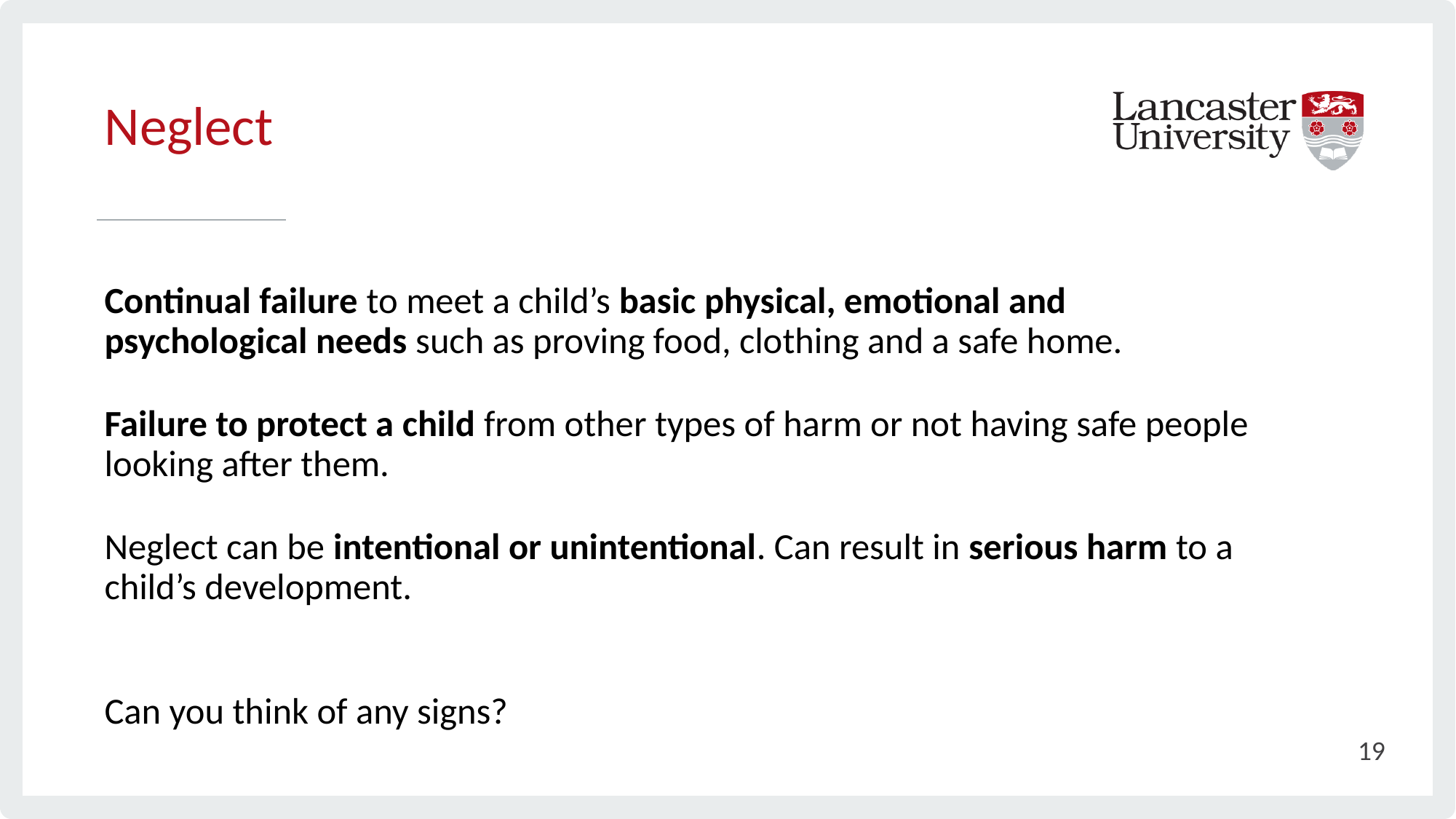

# Neglect
Continual failure to meet a child’s basic physical, emotional and psychological needs such as proving food, clothing and a safe home.

Failure to protect a child from other types of harm or not having safe people looking after them.

Neglect can be intentional or unintentional. Can result in serious harm to a child’s development.

Can you think of any signs?

19